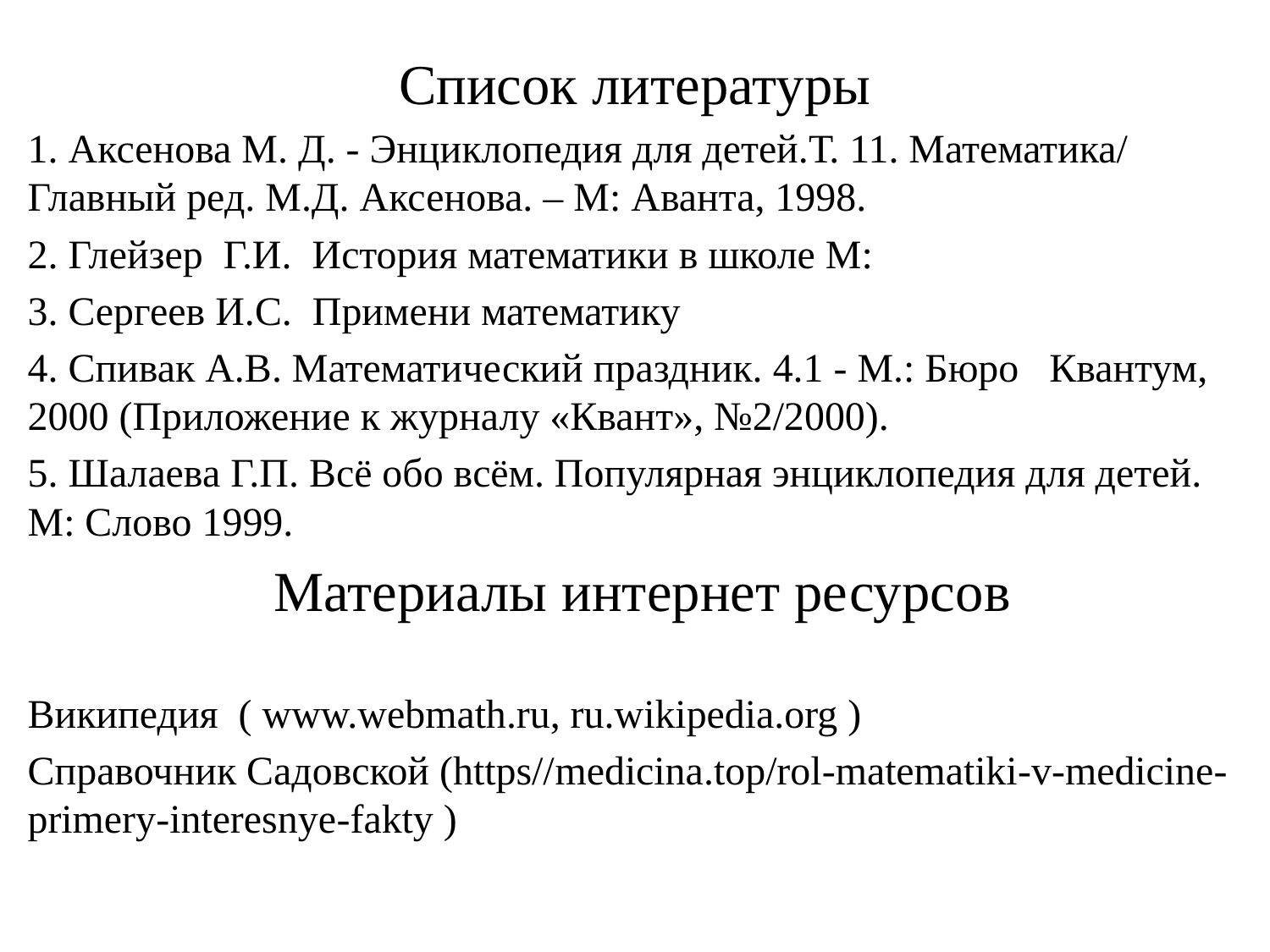

# Список литературы
1. Аксенова М. Д. - Энциклопедия для детей.Т. 11. Математика/ Главный ред. М.Д. Аксенова. – М: Аванта, 1998.
2. Глейзер  Г.И.  История математики в школе М:
3. Сергеев И.С.  Примени математику
4. Спивак А.В. Математический праздник. 4.1 - М.: Бюро   Квантум, 2000 (Приложение к журналу «Квант», №2/2000).
5. Шалаева Г.П. Всё обо всём. Популярная энциклопедия для детей. М: Слово 1999.
Материалы интернет ресурсов

Википедия  ( www.webmath.ru, ru.wikipedia.org )
Справочник Садовской (https//medicina.top/rol-matematiki-v-medicine-primery-interesnye-fakty )